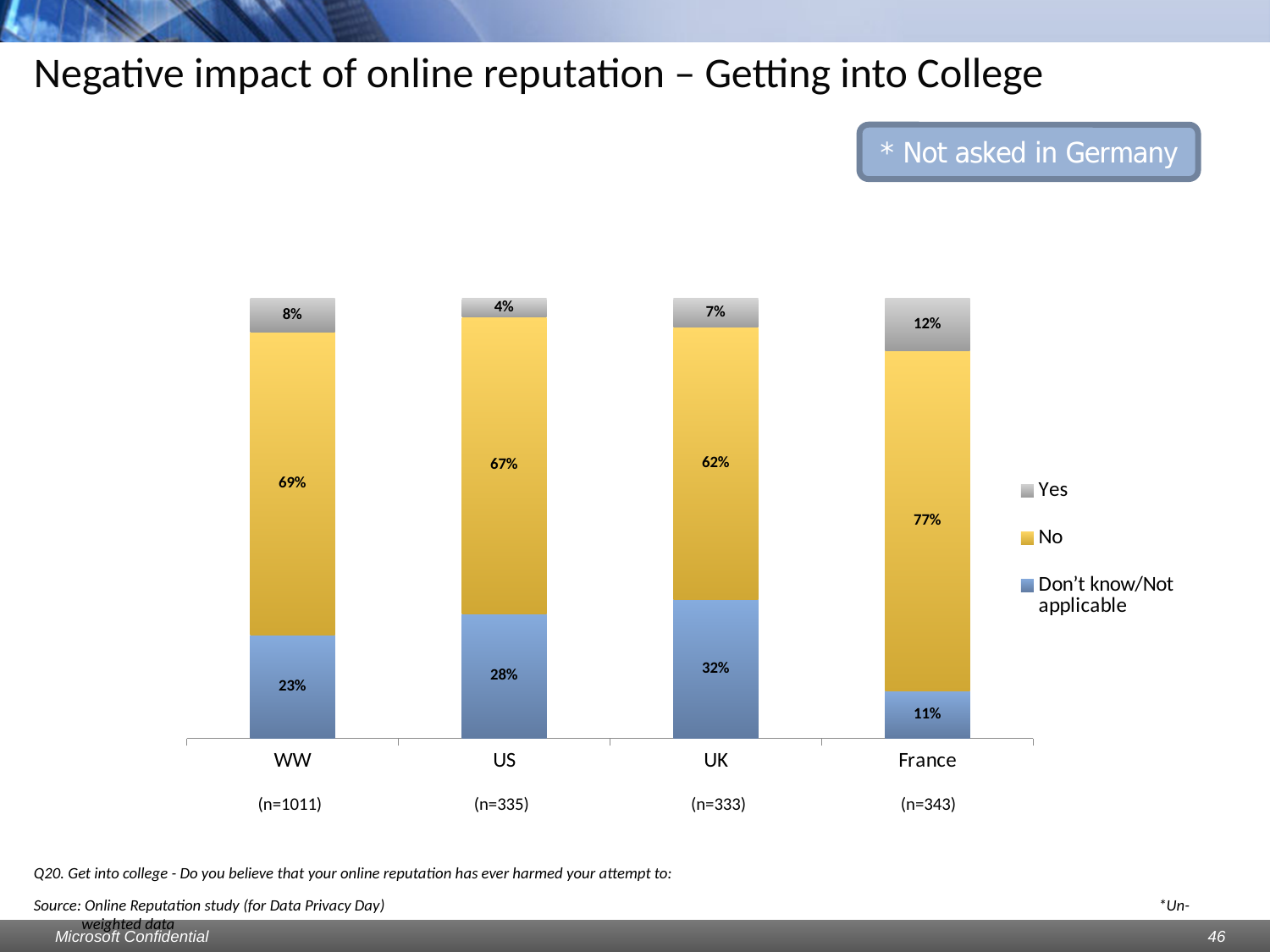

# Negative impact of online reputation – Getting into College
* Not asked in Germany

### Chart

| Category | Don’t know/Not applicable   | No                         | Yes                        |
|---|---|---|---|
| WW | 0.23442136498516344 | 0.6894164193867456 | 0.07616221562809108 |
| US | 0.2835820895522409 | 0.6746268656716427 | 0.0417910447761194 |
| UK | 0.3153153153153175 | 0.6186186186186244 | 0.06606606606606609 |
| France | 0.1078717201166187 | 0.7725947521865953 | 0.119533527696793 |
(n=1011)
(n=335)
(n=333)
(n=343)
Q20. Get into college - Do you believe that your online reputation has ever harmed your attempt to:
Source: Online Reputation study (for Data Privacy Day) 						                 *Un-weighted data